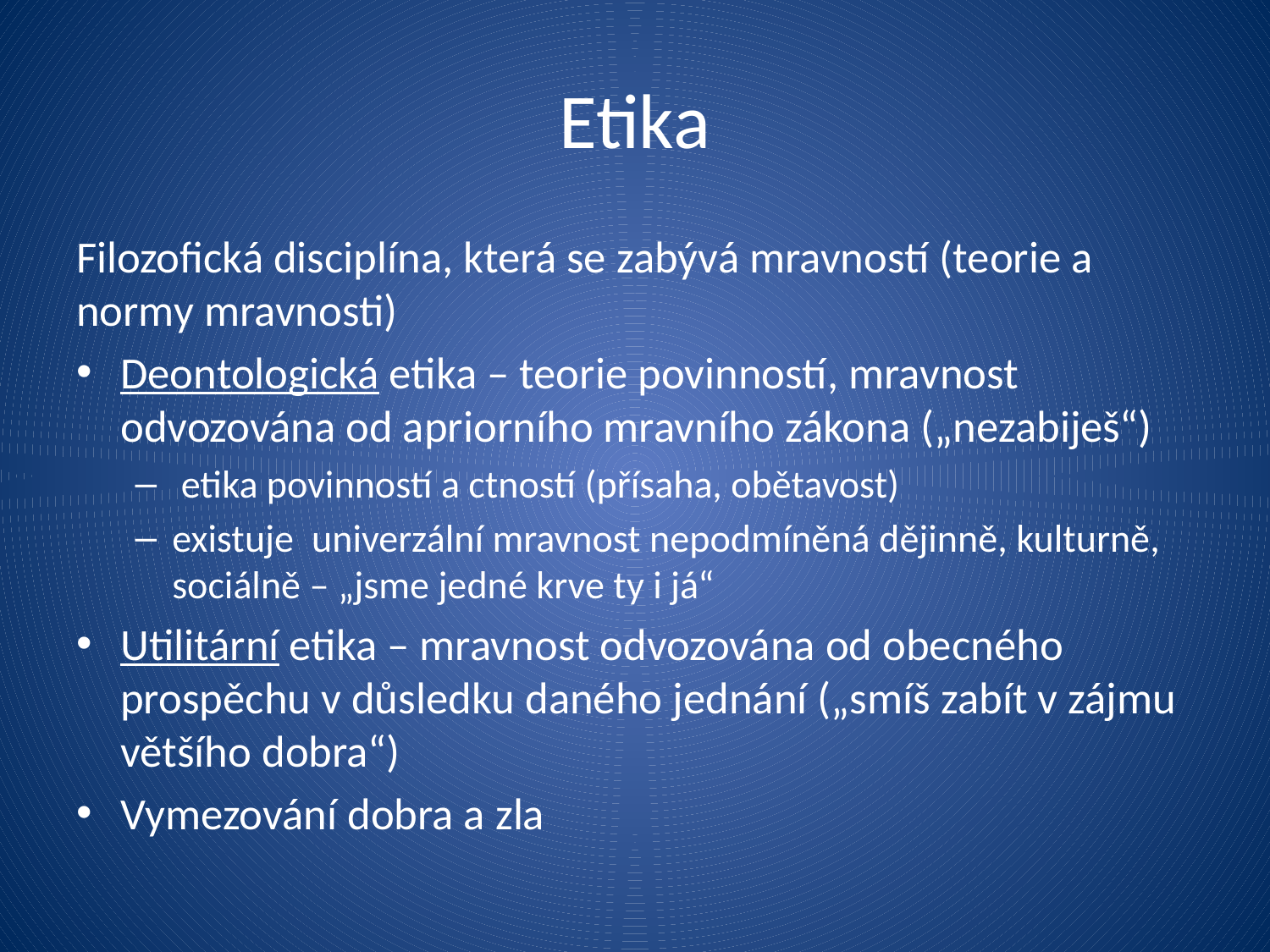

# Etika
Filozofická disciplína, která se zabývá mravností (teorie a normy mravnosti)
Deontologická etika – teorie povinností, mravnost odvozována od apriorního mravního zákona („nezabiješ“)
 etika povinností a ctností (přísaha, obětavost)
existuje  univerzální mravnost nepodmíněná dějinně, kulturně, sociálně – „jsme jedné krve ty i já“
Utilitární etika – mravnost odvozována od obecného prospěchu v důsledku daného jednání („smíš zabít v zájmu většího dobra“)
Vymezování dobra a zla